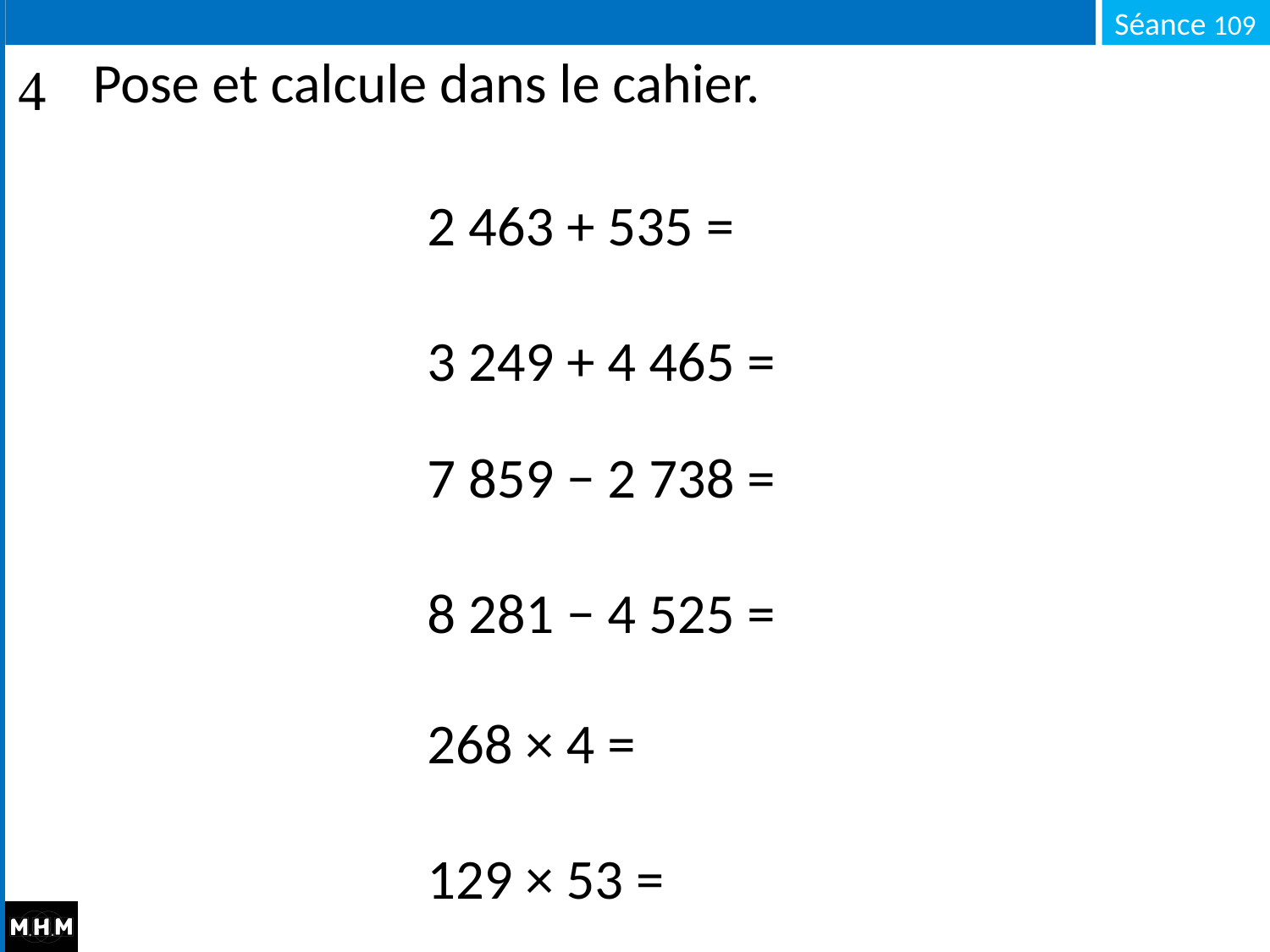

# Pose et calcule dans le cahier.
2 463 + 535 =

3 249 + 4 465 =
7 859 − 2 738 =

8 281 − 4 525 =
268 × 4 =

129 × 53 =